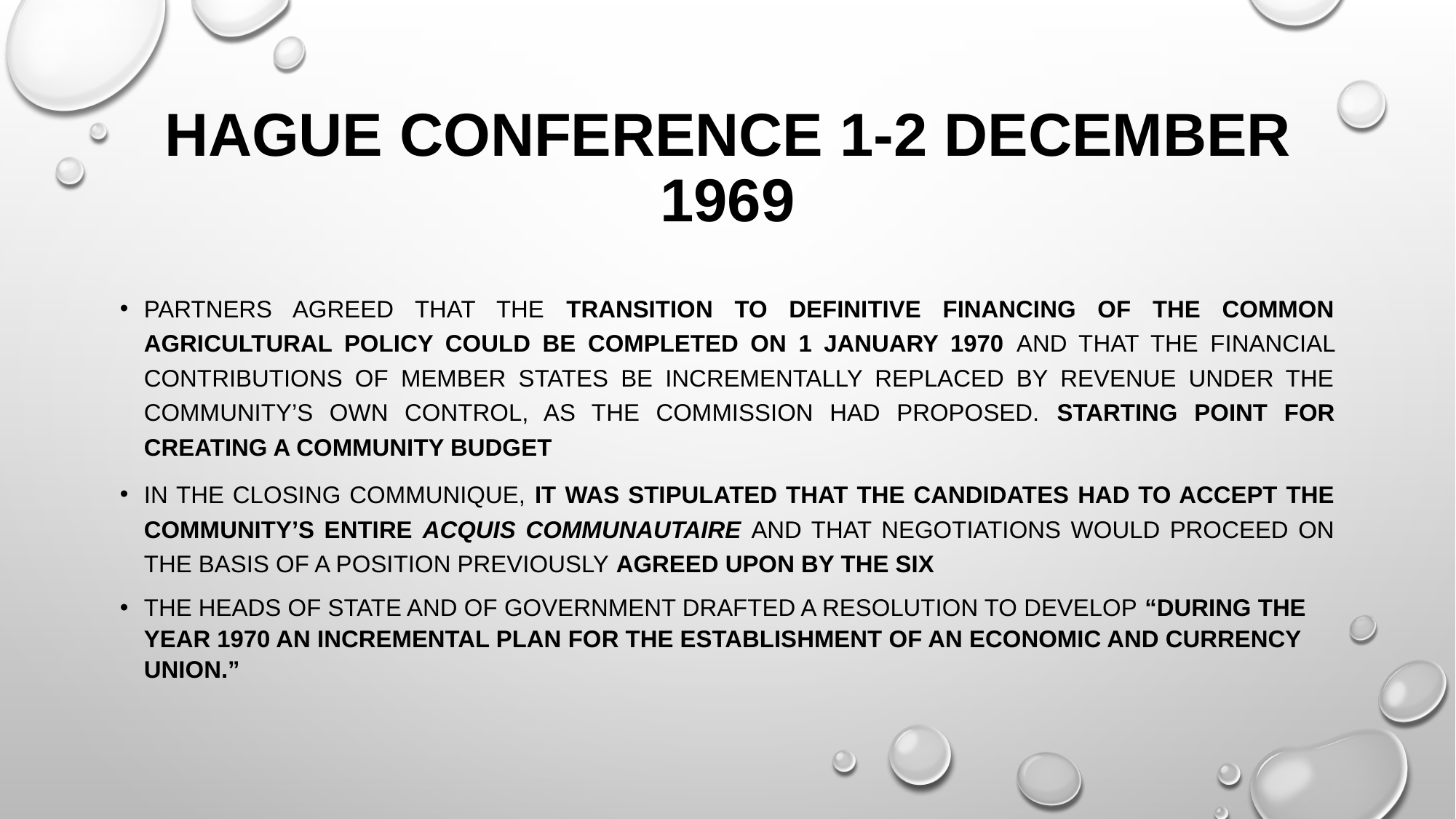

# HAGUE CONFERENCE 1-2 DECEMBER 1969
partners agreed that the transition to definitive financing of the Common Agricultural Policy could be completed on 1 January 1970 and that the financial contributions of member states be incrementally replaced by revenue under the Community’s own control, as the Commission had proposed. STARTING POINT FOR CREATING A COMMUNITY BUDGET
In the closing communique, it was stipulated that the candidates had to accept the Community’s entire acquis Communautaire and that negotiations would proceed on the basis of a position previously agreed upon by the Six
the heads of state and of government drafted a resolution to develop “during the year 1970 an incremental plan for the establishment of an economic and currency union.”